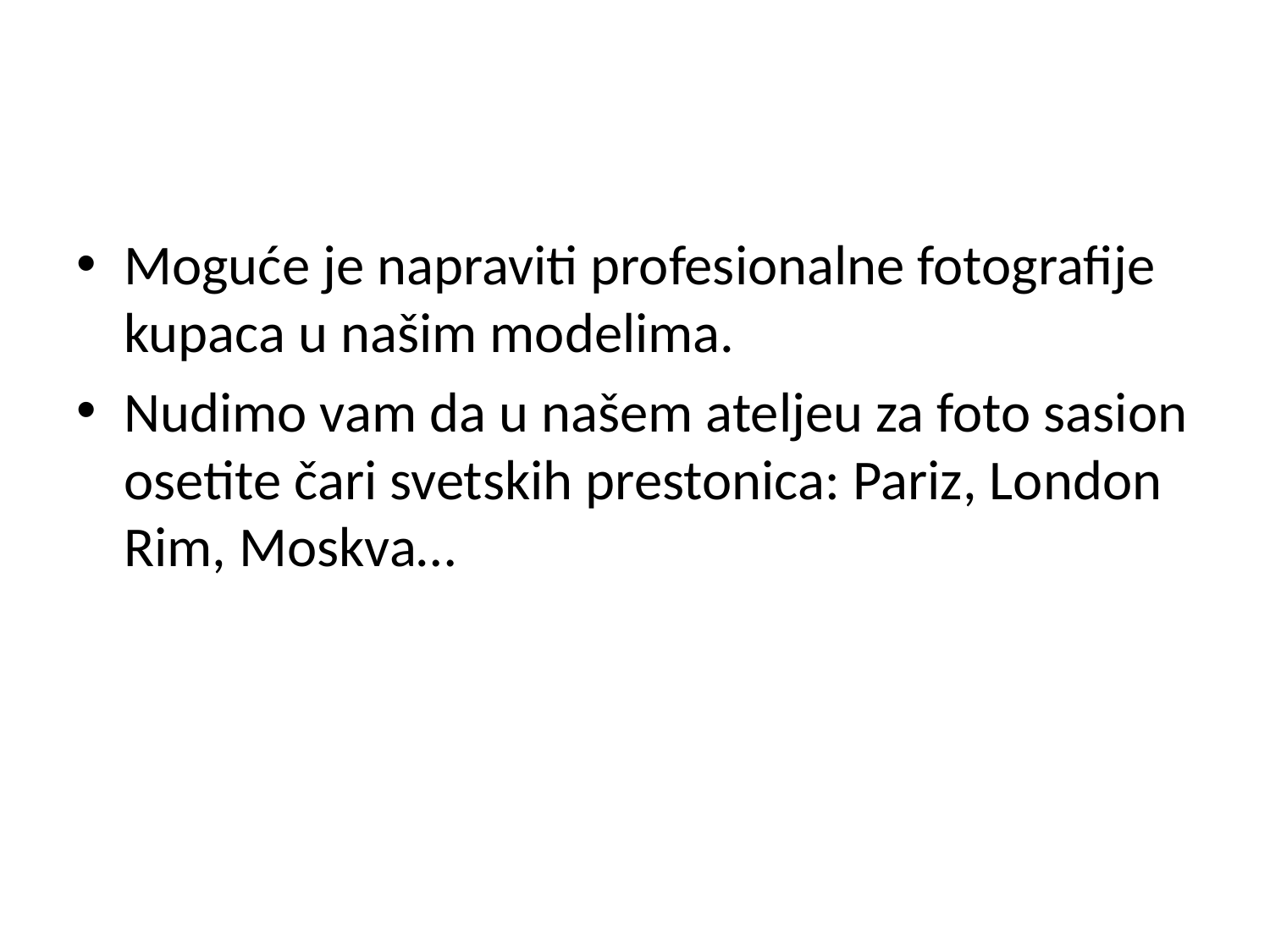

#
Moguće je napraviti profesionalne fotografije kupaca u našim modelima.
Nudimo vam da u našem ateljeu za foto sasion osetite čari svetskih prestonica: Pariz, London Rim, Moskva…